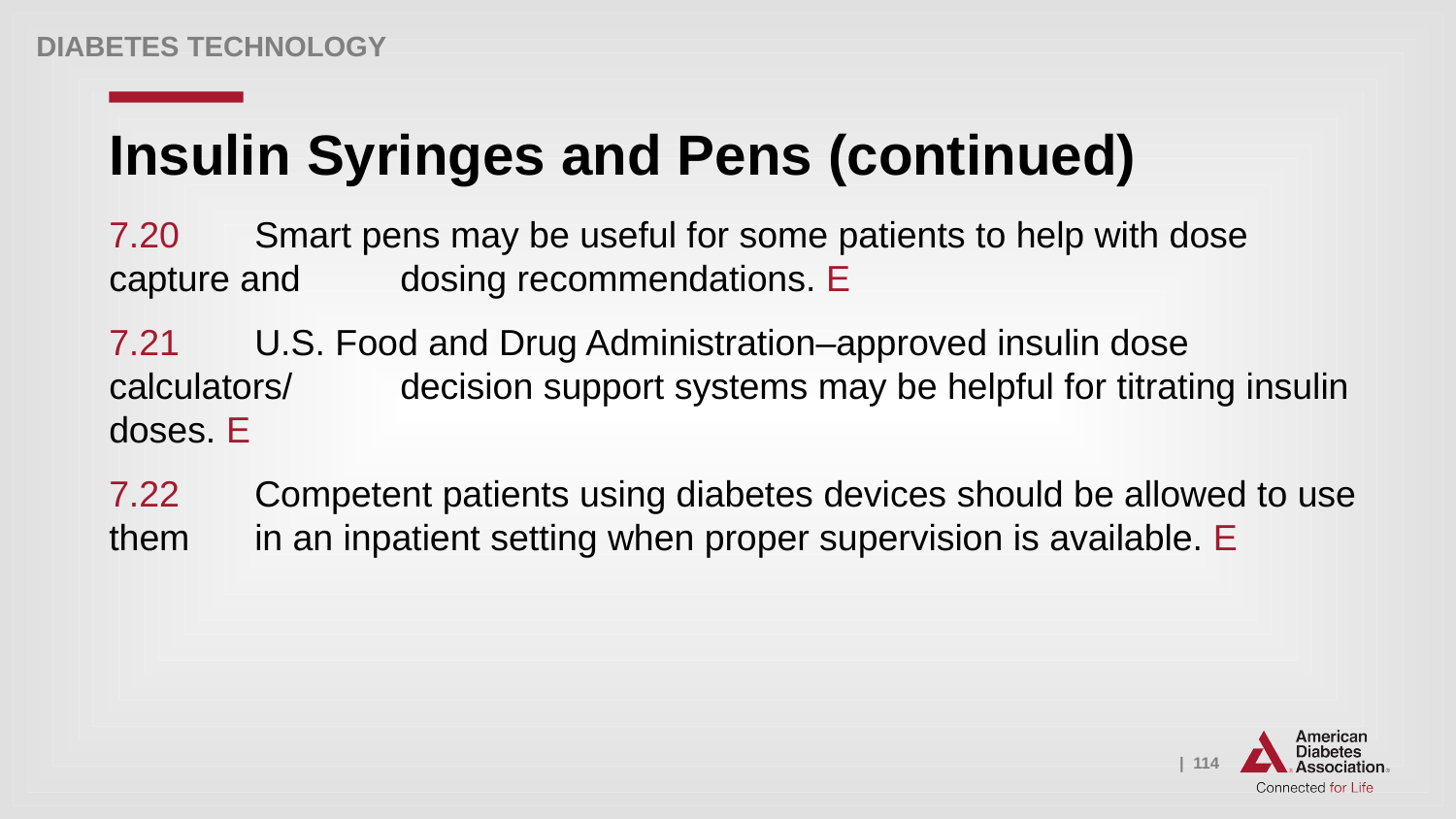

Diabetes Technology
# Insulin Syringes and Pens (continued)
7.20 	Smart pens may be useful for some patients to help with dose capture and 	dosing recommendations. E
7.21 	U.S. Food and Drug Administration–approved insulin dose calculators/ 	decision support systems may be helpful for titrating insulin doses. E
7.22 	Competent patients using diabetes devices should be allowed to use them 	in an inpatient setting when proper supervision is available. E